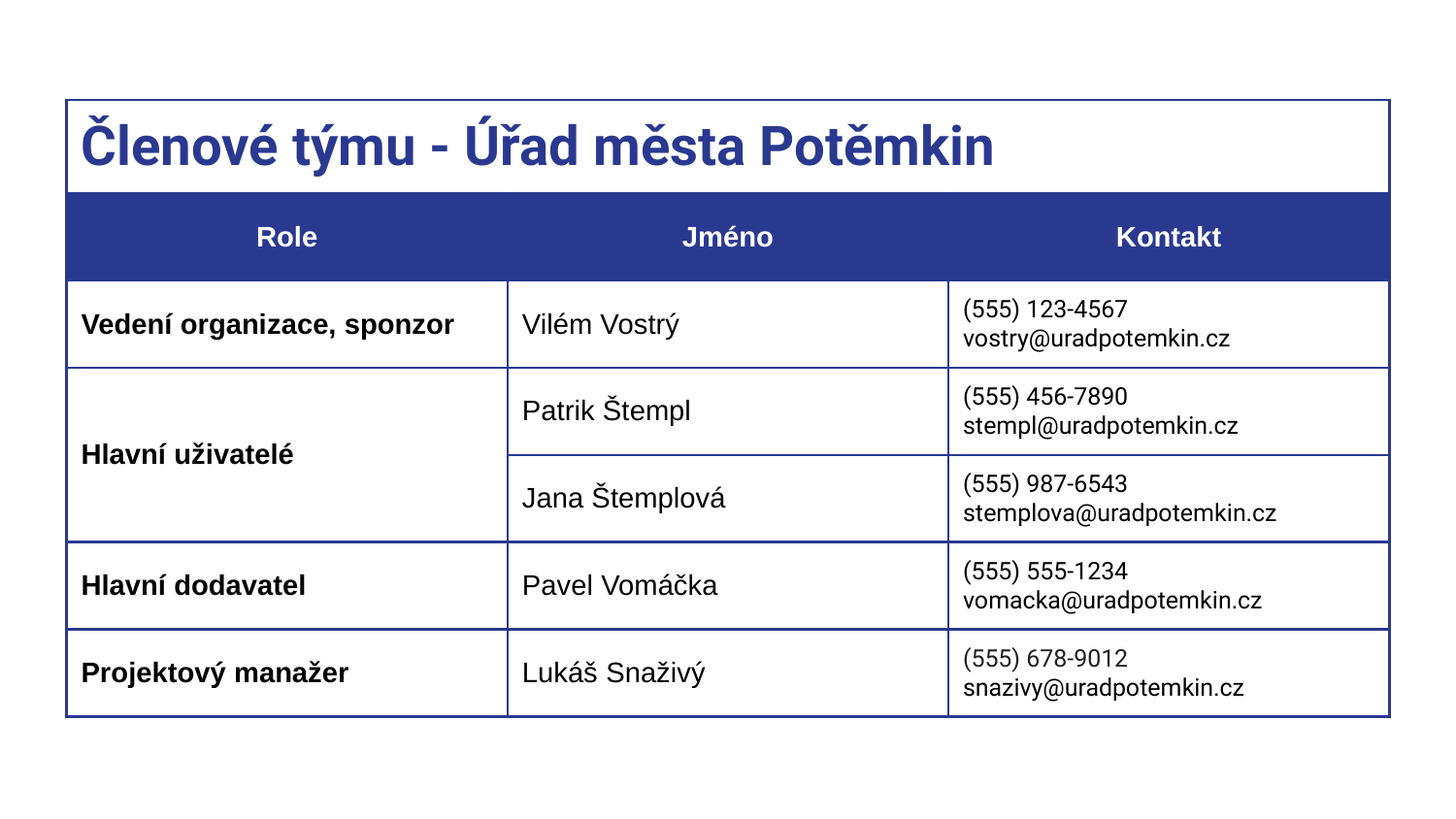

| Členové týmu - Úřad města Potěmkin |  |  |
| --- | --- | --- |
| Role | Jméno | Kontakt |
| Vedení organizace, sponzor | Vilém Vostrý | (555) 123-4567 vostry@uradpotemkin.cz |
| Hlavní uživatelé | Patrik Štempl | (555) 456-7890 stempl@uradpotemkin.cz |
|  | Jana Štemplová | (555) 987-6543 stemplova@uradpotemkin.cz |
| Hlavní dodavatel | Pavel Vomáčka | (555) 555-1234 vomacka@uradpotemkin.cz |
| Projektový manažer | Lukáš Snaživý | (555) 678-9012 snazivy@uradpotemkin.cz |